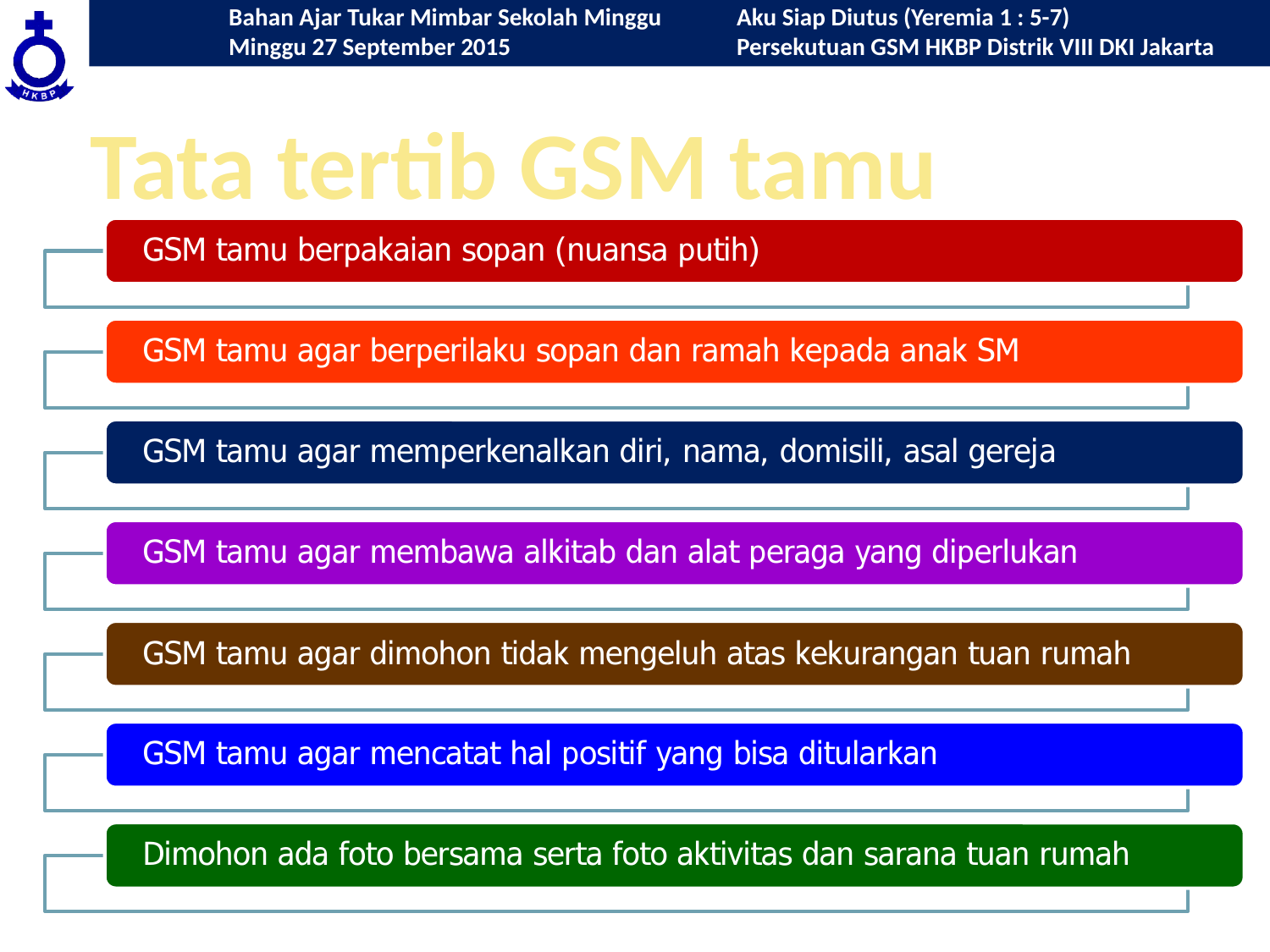

Tata tertib GSM tamu
GSM tamu berpakaian sopan (nuansa putih)
GSM tamu agar berperilaku sopan dan ramah kepada anak SM
GSM tamu agar memperkenalkan diri, nama, domisili, asal gereja
GSM tamu agar membawa alkitab dan alat peraga yang diperlukan
GSM tamu agar dimohon tidak mengeluh atas kekurangan tuan rumah
GSM tamu agar mencatat hal positif yang bisa ditularkan
Dimohon ada foto bersama serta foto aktivitas dan sarana tuan rumah